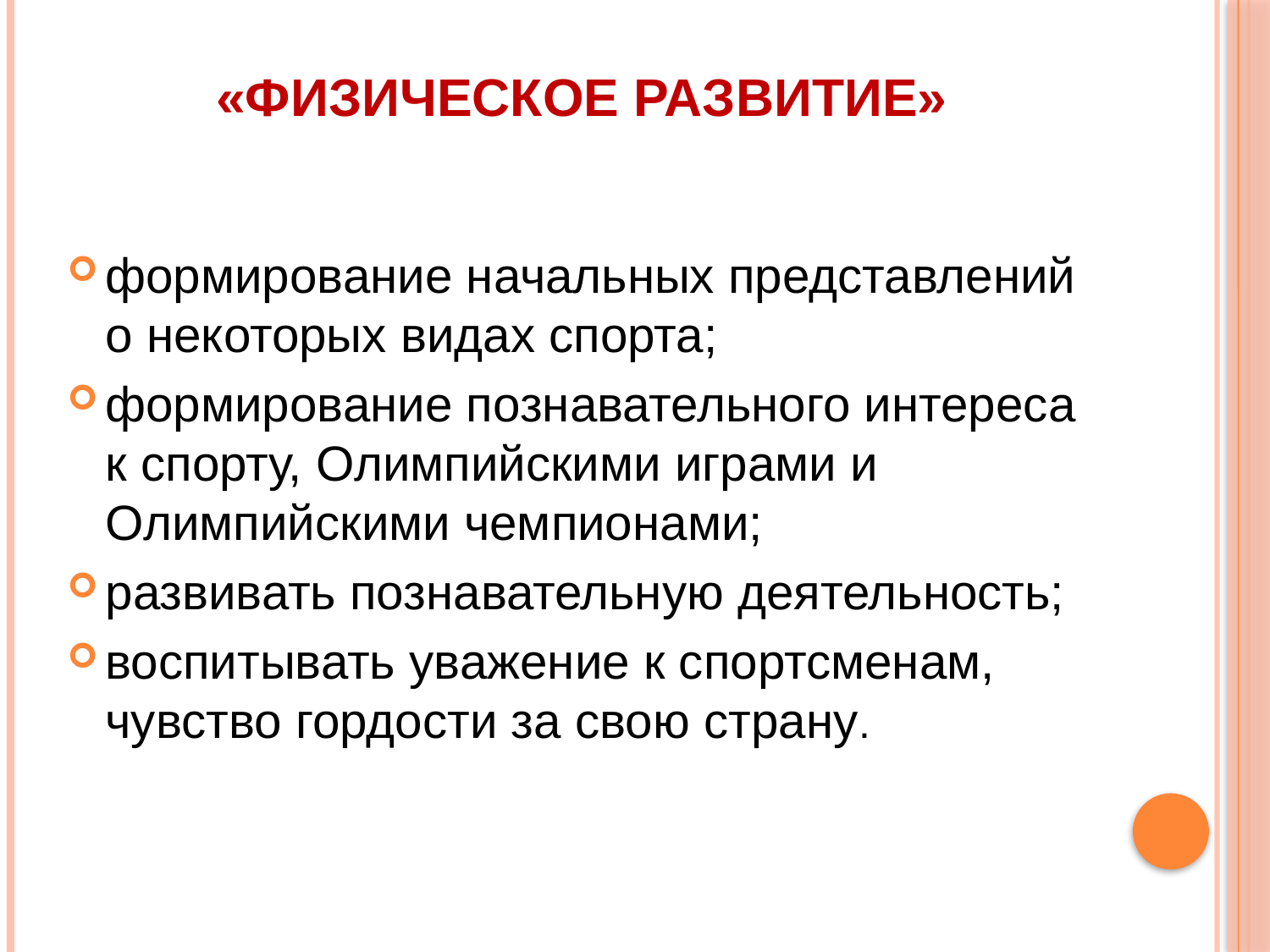

# «Физическое развитие»

формирование начальных представлений о некоторых видах спорта;
формирование познавательного интереса к спорту, Олимпийскими играми и Олимпийскими чемпионами;
развивать познавательную деятельность;
воспитывать уважение к спортсменам, чувство гордости за свою страну.